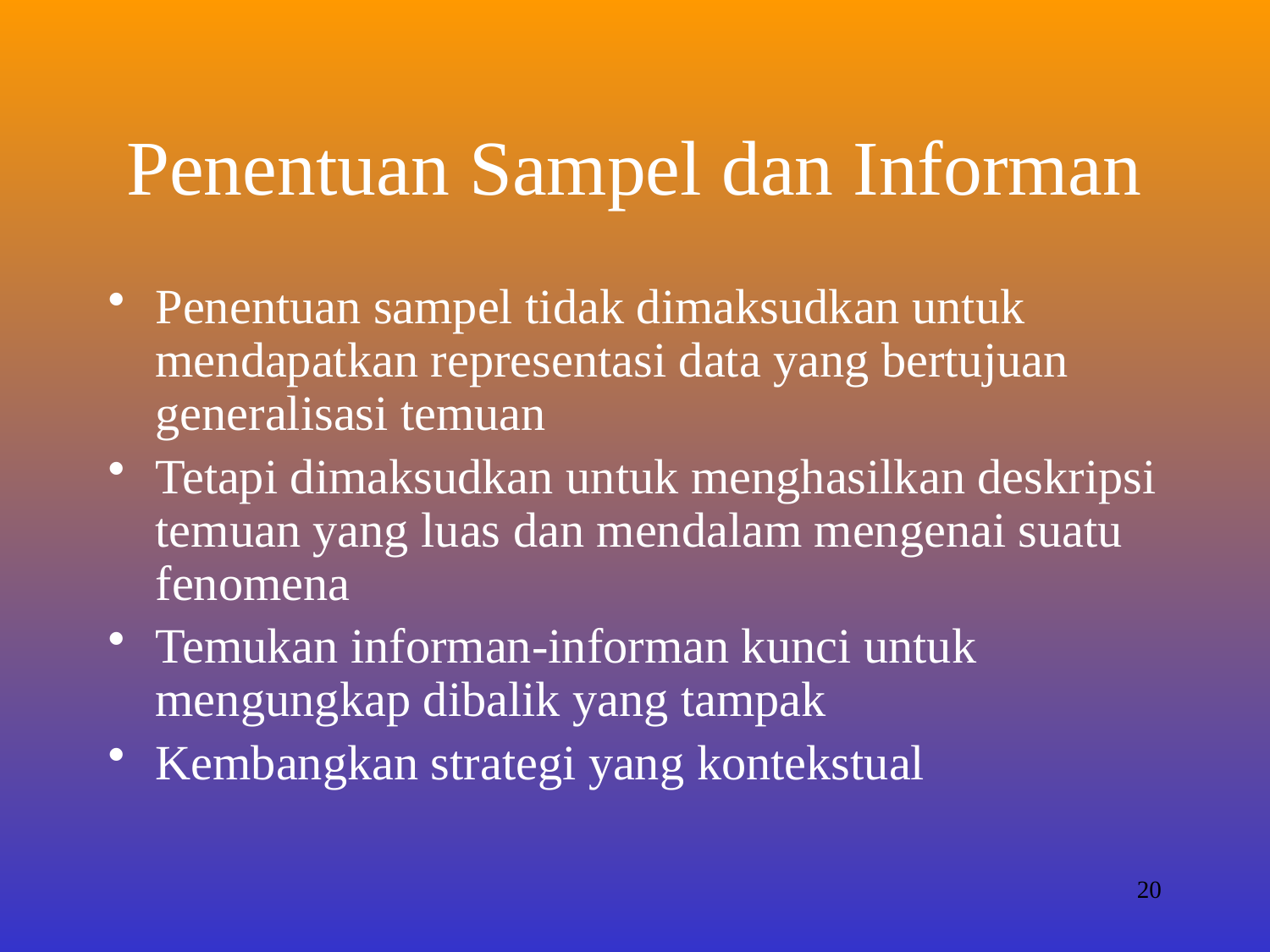

# Penentuan Sampel dan Informan
Penentuan sampel tidak dimaksudkan untuk mendapatkan representasi data yang bertujuan generalisasi temuan
Tetapi dimaksudkan untuk menghasilkan deskripsi temuan yang luas dan mendalam mengenai suatu fenomena
Temukan informan-informan kunci untuk mengungkap dibalik yang tampak
Kembangkan strategi yang kontekstual
20